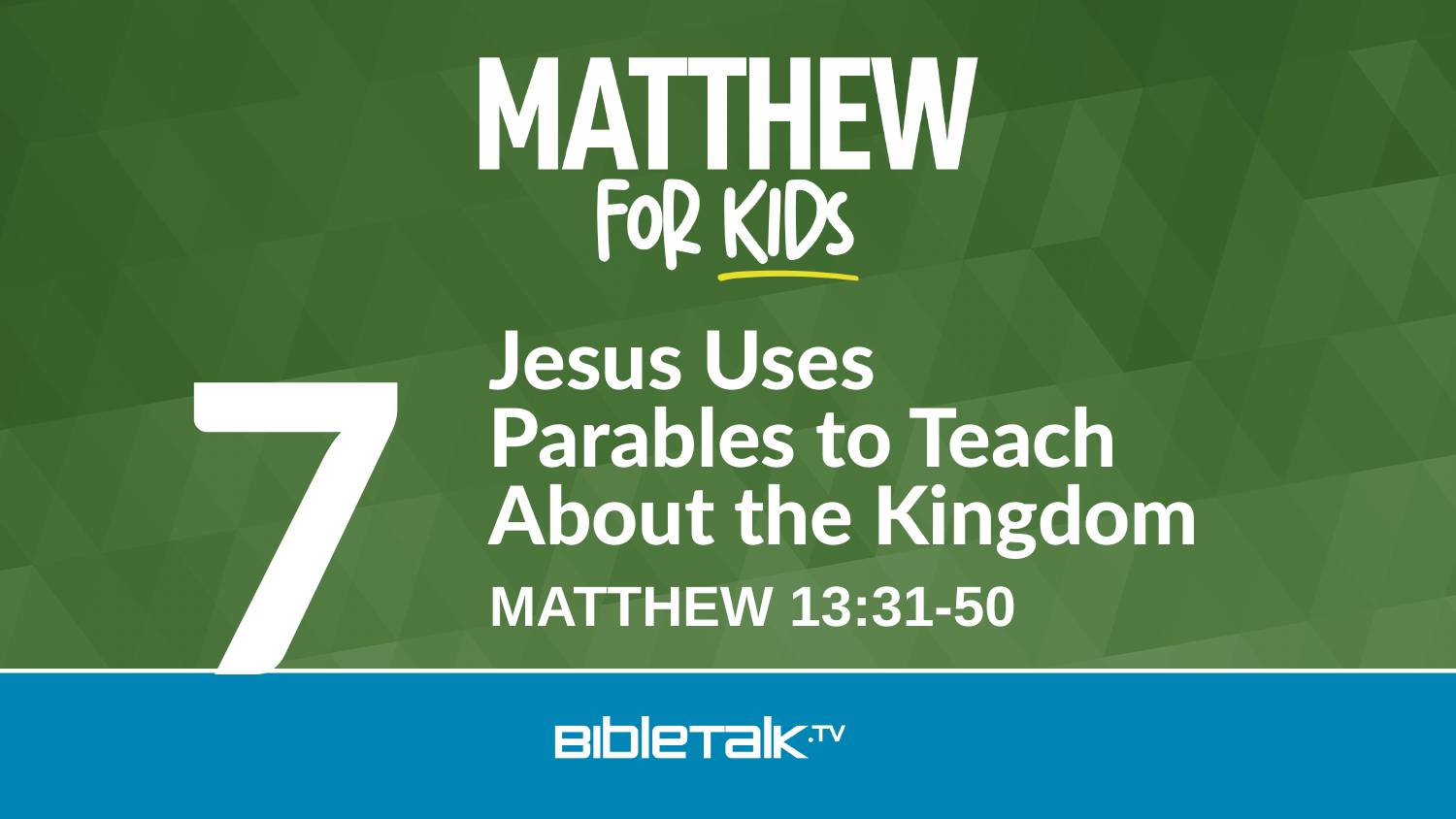

7
Jesus Uses
Parables to Teach
About the Kingdom
MATTHEW 13:31-50